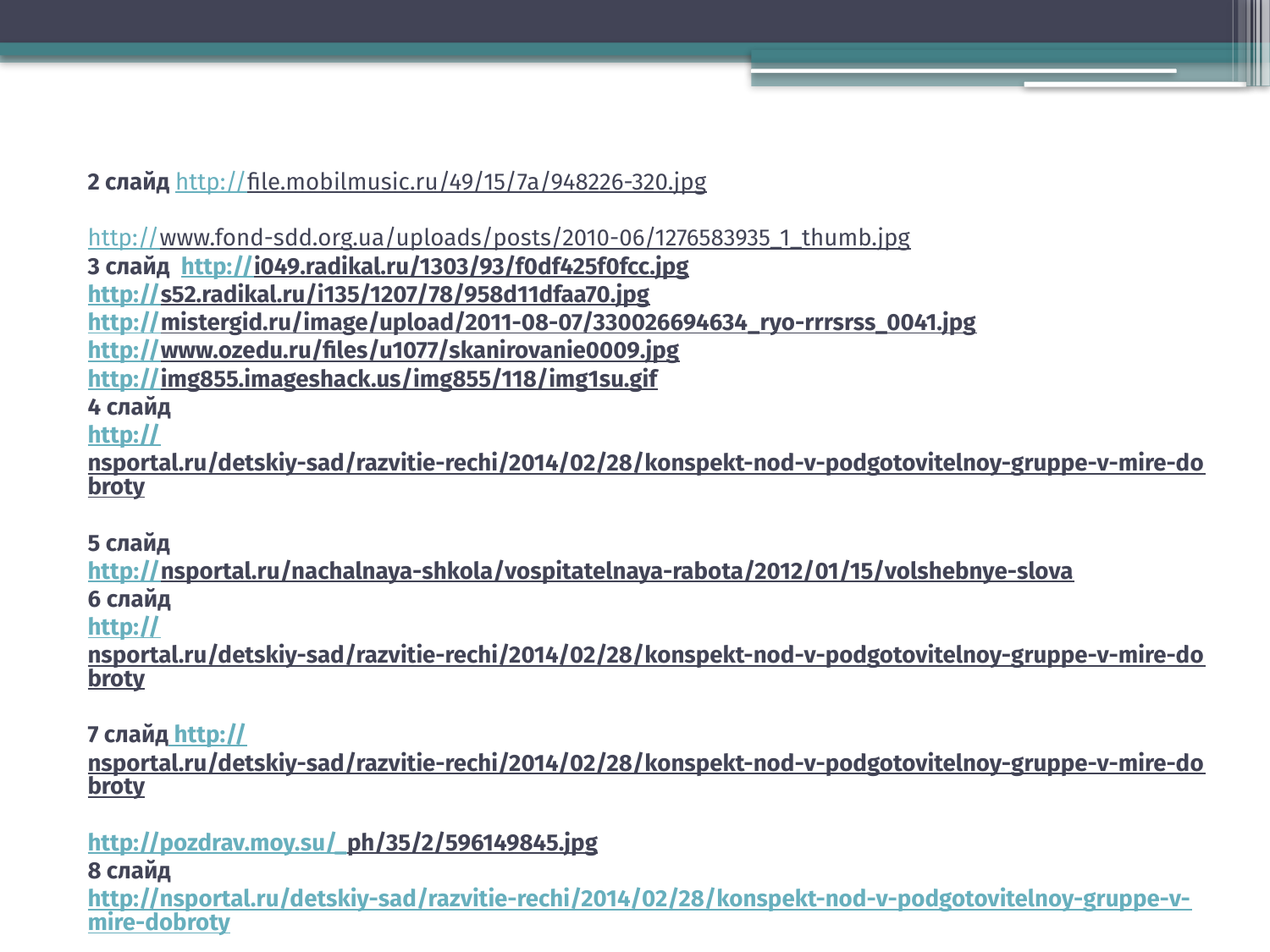

# 2 слайд http://file.mobilmusic.ru/49/15/7a/948226-320.jpg http://www.fond-sdd.org.ua/uploads/posts/2010-06/1276583935_1_thumb.jpg 3 слайд  http://i049.radikal.ru/1303/93/f0df425f0fcc.jpg http://s52.radikal.ru/i135/1207/78/958d11dfaa70.jpg http://mistergid.ru/image/upload/2011-08-07/330026694634_ryo-rrrsrss_0041.jpg http://www.ozedu.ru/files/u1077/skanirovanie0009.jpg http://img855.imageshack.us/img855/118/img1su.gif 4 слайд http://nsportal.ru/detskiy-sad/razvitie-rechi/2014/02/28/konspekt-nod-v-podgotovitelnoy-gruppe-v-mire-dobroty 5 слайд http://nsportal.ru/nachalnaya-shkola/vospitatelnaya-rabota/2012/01/15/volshebnye-slova 6 слайд http://nsportal.ru/detskiy-sad/razvitie-rechi/2014/02/28/konspekt-nod-v-podgotovitelnoy-gruppe-v-mire-dobroty 7 слайд http://nsportal.ru/detskiy-sad/razvitie-rechi/2014/02/28/konspekt-nod-v-podgotovitelnoy-gruppe-v-mire-dobroty http://pozdrav.moy.su/_ph/35/2/596149845.jpg 8 слайд http://nsportal.ru/detskiy-sad/razvitie-rechi/2014/02/28/konspekt-nod-v-podgotovitelnoy-gruppe-v-mire-dobroty